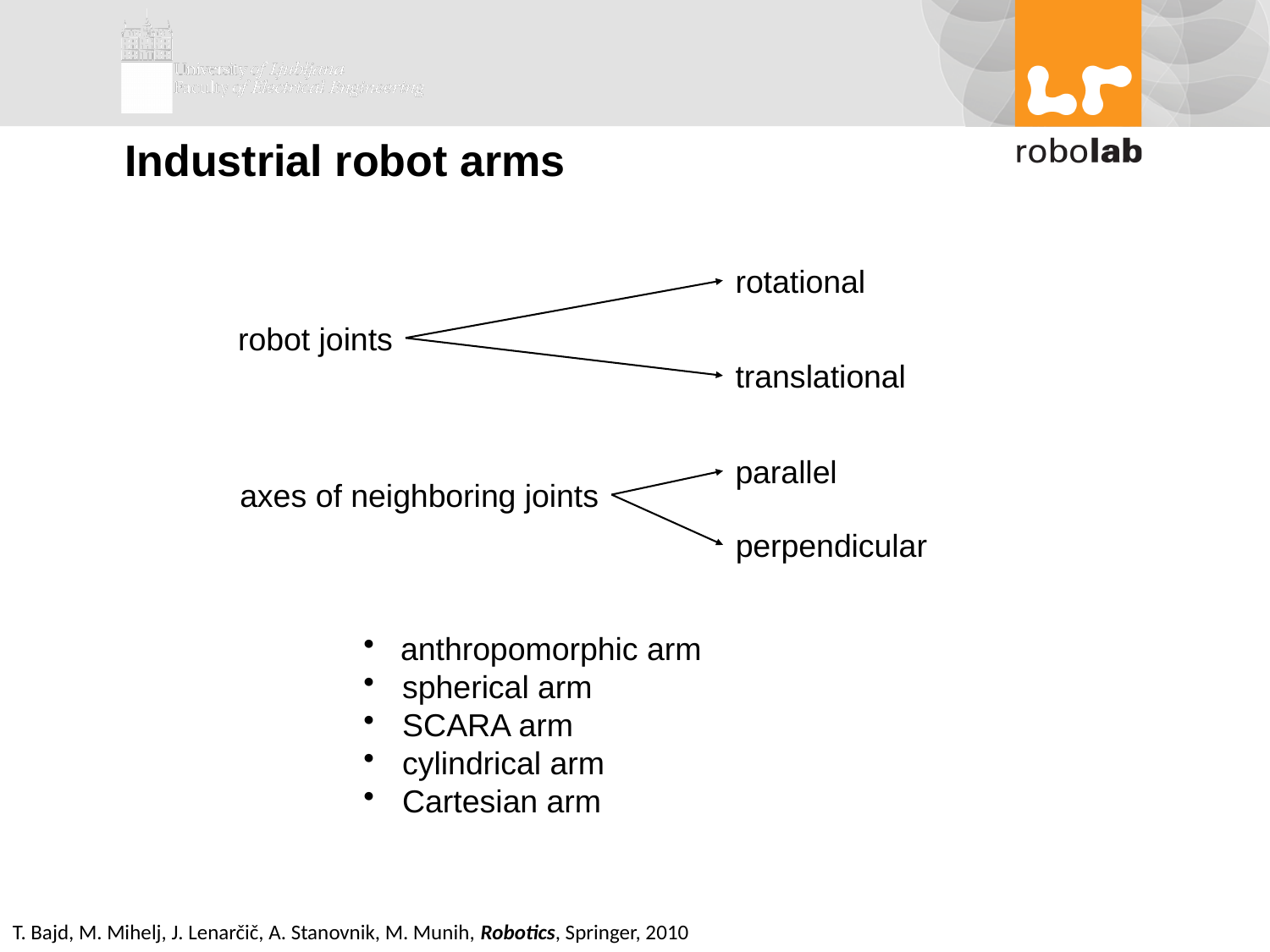

# Industrial robot arms
rotational
robot joints
translational
parallel
axes of neighboring joints
perpendicular
 anthropomorphic arm
 spherical arm
 SCARA arm
 cylindrical arm
 Cartesian arm